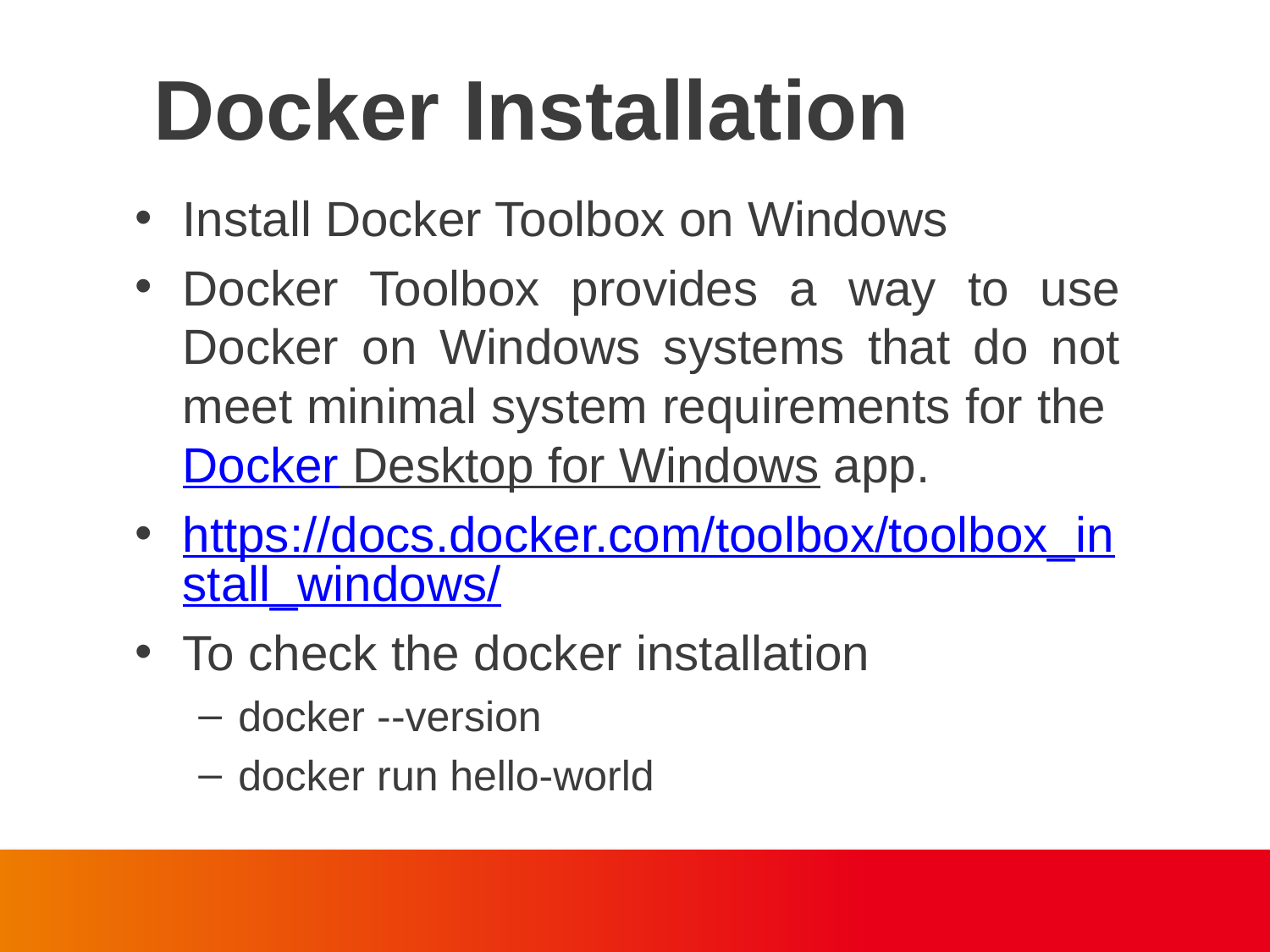

Docker Installation
Install Docker Toolbox on Windows
Docker Toolbox provides a way to use Docker on Windows systems that do not meet minimal system requirements for the Docker Desktop for Windows app.
https://docs.docker.com/toolbox/toolbox_install_windows/
To check the docker installation
docker --version
docker run hello-world